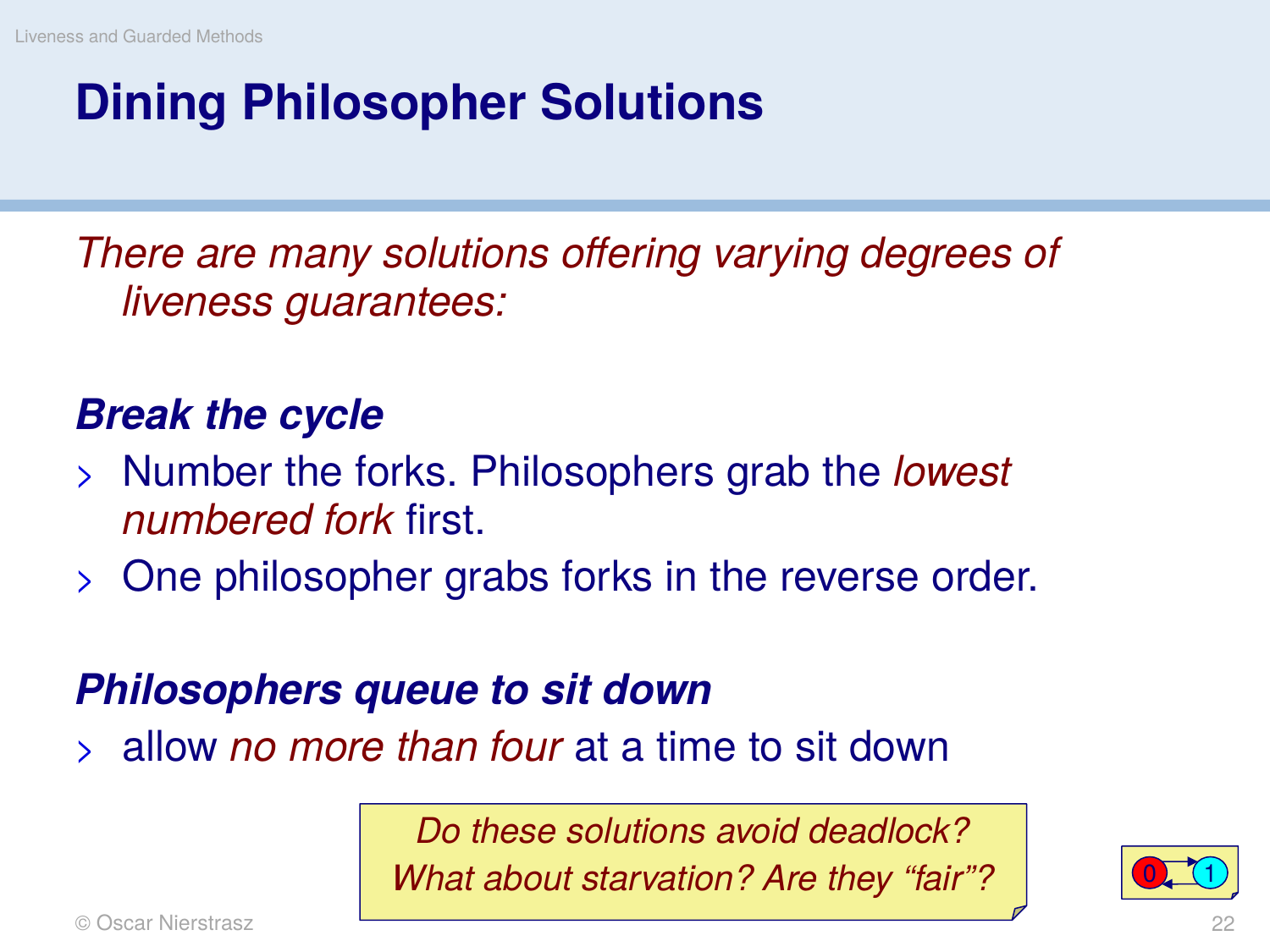

Liveness and Guarded Methods
# Dining Philosopher Solutions
There are many solutions offering varying degrees of liveness guarantees:

Break the cycle
Number the forks. Philosophers grab the lowest numbered fork first.
One philosopher grabs forks in the reverse order.

Philosophers queue to sit down
allow no more than four at a time to sit down
Do these solutions avoid deadlock?
What about starvation? Are they “fair”?

0
1
© Oscar Nierstrasz
22